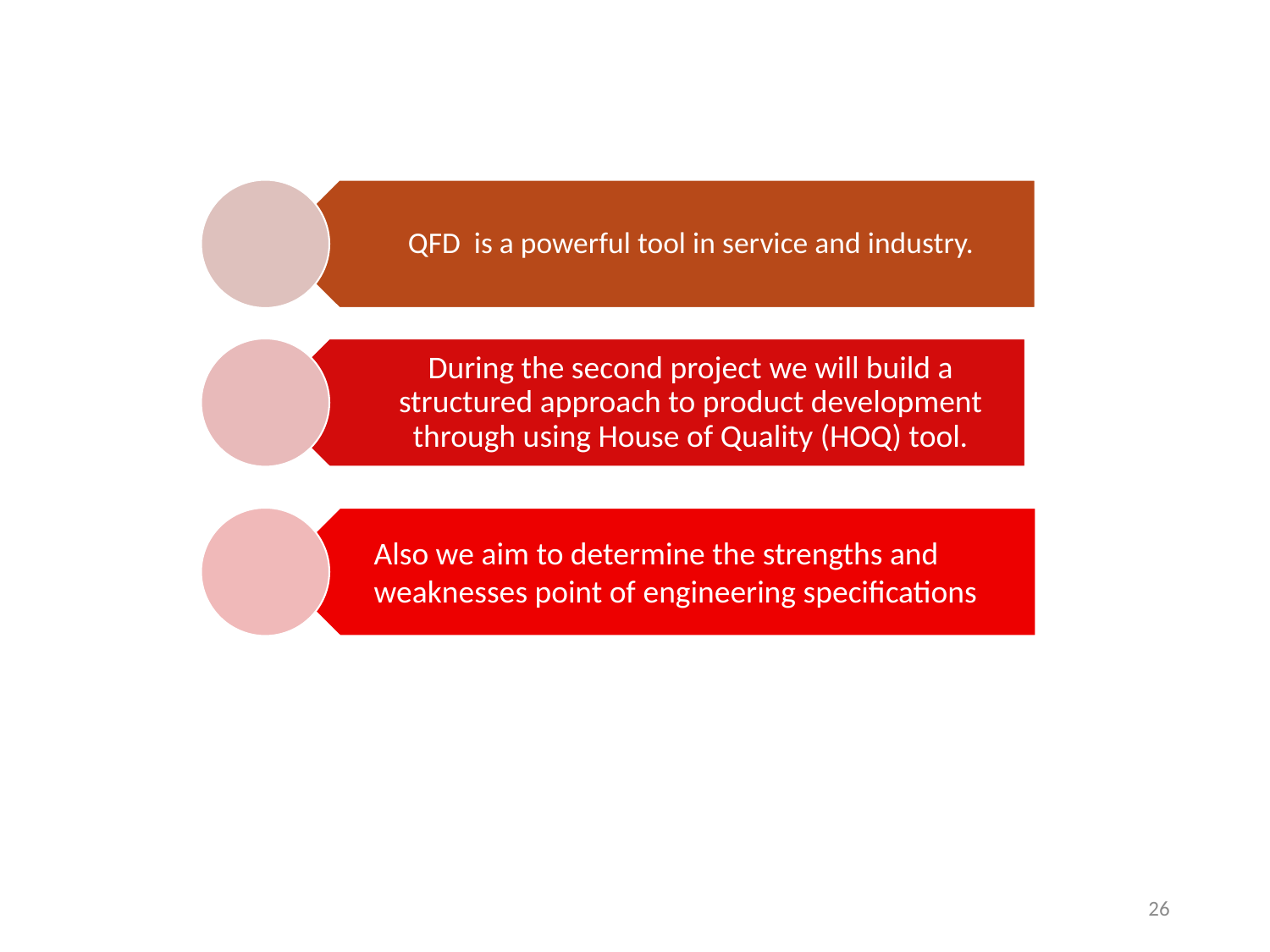

QFD  is a powerful tool in service and industry.

During the second project we will build a structured approach to product development through using House of Quality (HOQ) tool.

Also we aim to determine the strengths and weaknesses point of engineering specifications
26